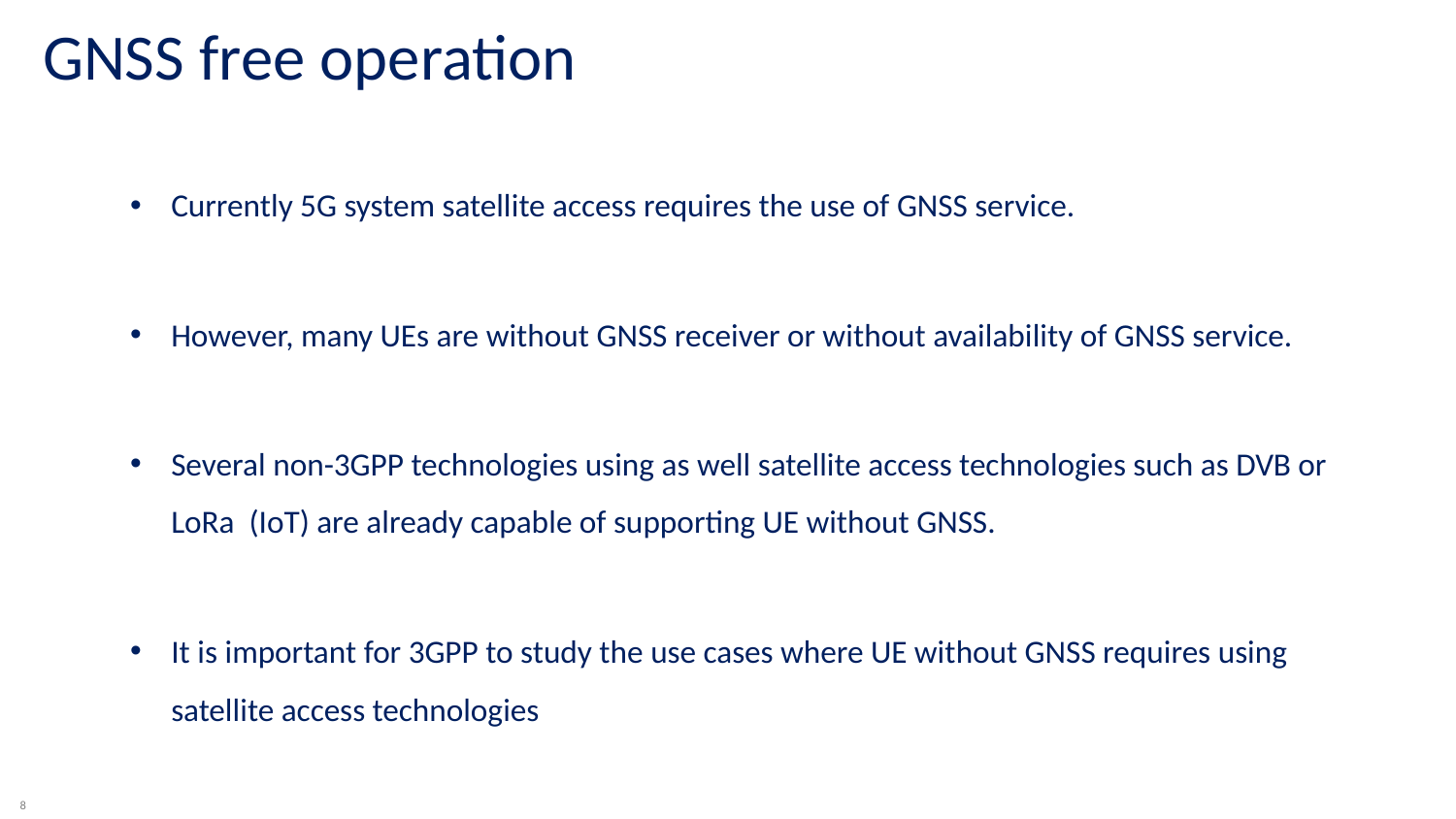

GNSS free operation

Currently 5G system satellite access requires the use of GNSS service.

However, many UEs are without GNSS receiver or without availability of GNSS service.

Several non-3GPP technologies using as well satellite access technologies such as DVB or LoRa  (IoT) are already capable of supporting UE without GNSS.

It is important for 3GPP to study the use cases where UE without GNSS requires using satellite access technologies